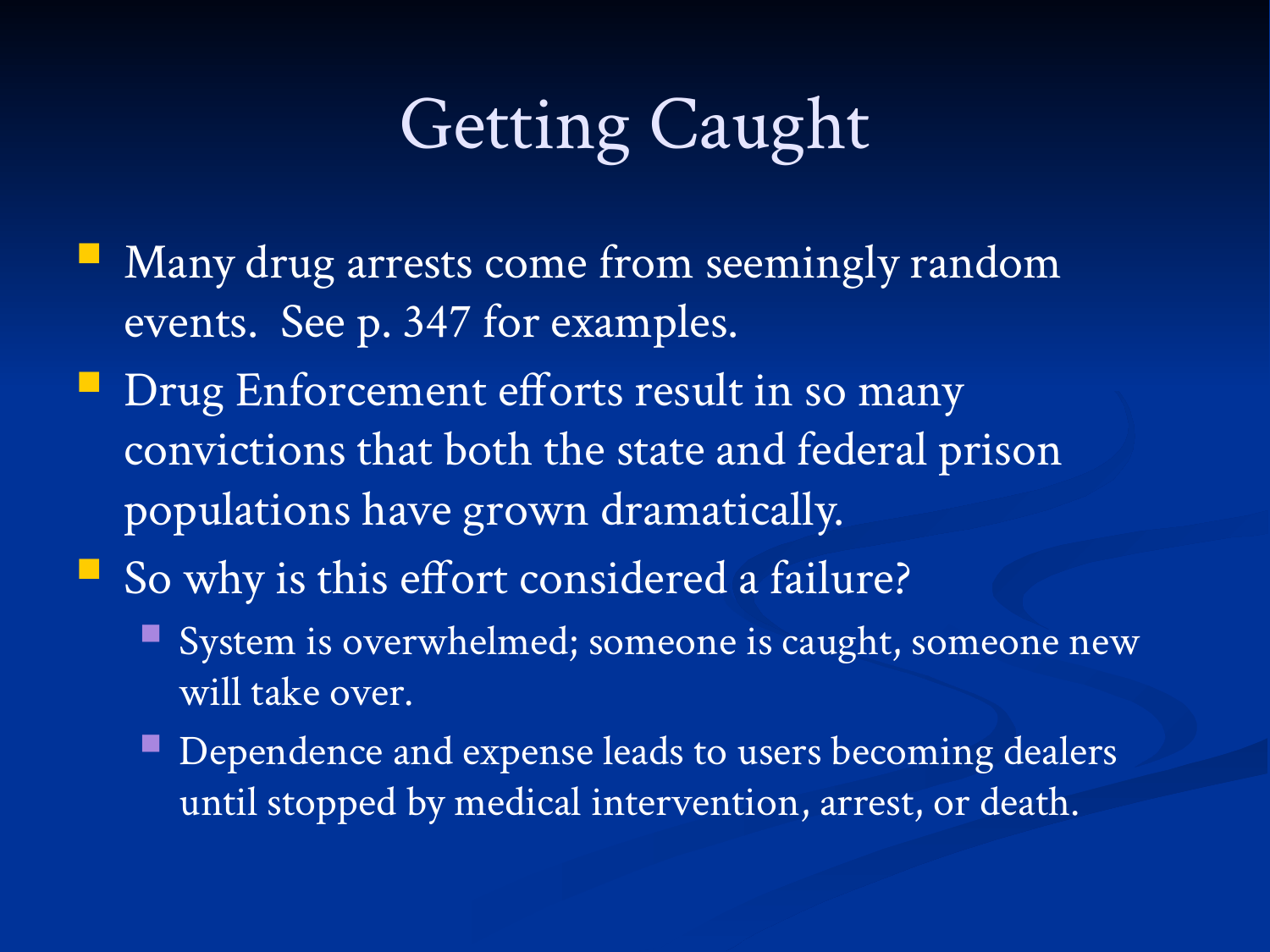

# Getting Caught
Many drug arrests come from seemingly random events.  See p. 347 for examples.
Drug Enforcement efforts result in so many convictions that both the state and federal prison populations have grown dramatically.
So why is this effort considered a failure?
System is overwhelmed; someone is caught, someone new will take over.
Dependence and expense leads to users becoming dealers until stopped by medical intervention, arrest, or death.